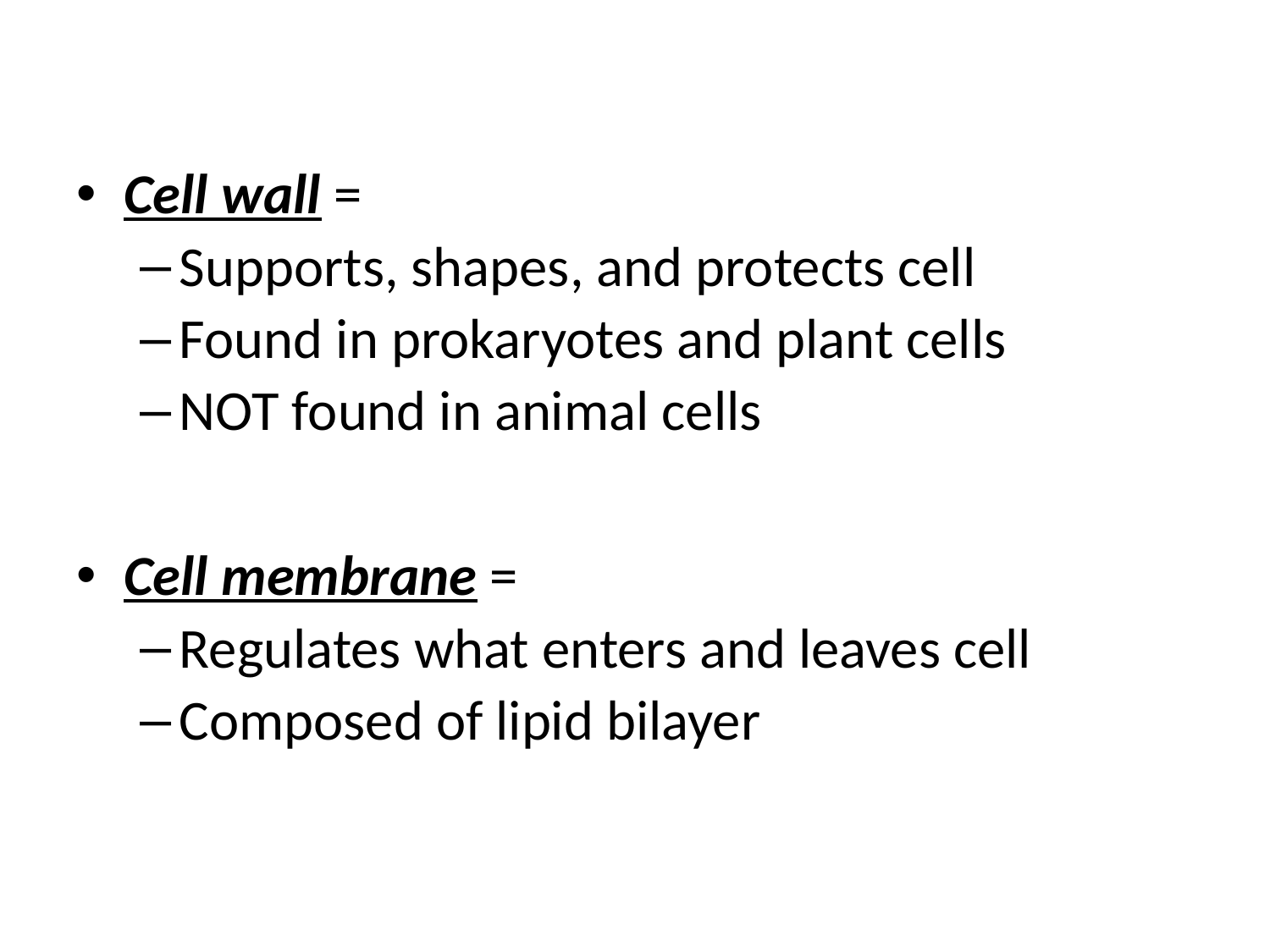

Cell wall =
Supports, shapes, and protects cell
Found in prokaryotes and plant cells
NOT found in animal cells

Cell membrane =
Regulates what enters and leaves cell
Composed of lipid bilayer